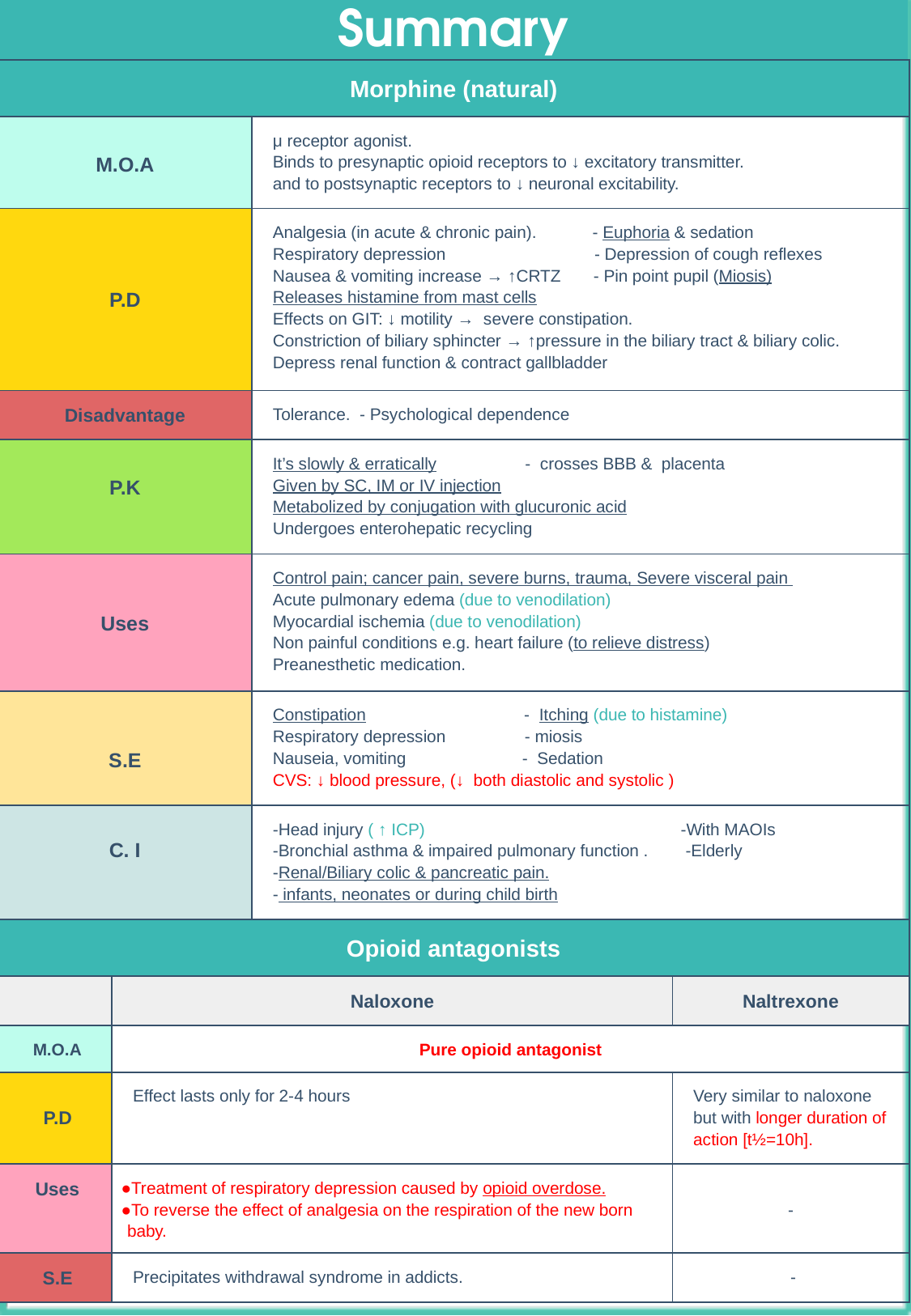

Summary
| Morphine (natural) |  |  |  |
| --- | --- | --- | --- |
| M.O.A |  | μ receptor agonist. Binds to presynaptic opioid receptors to ↓ excitatory transmitter. and to postsynaptic receptors to ↓ neuronal excitability. |  |
| P.D |  | Analgesia (in acute & chronic pain). - Euphoria & sedation Respiratory depression - Depression of cough reflexes Nausea & vomiting increase → ↑CRTZ - Pin point pupil (Miosis) Releases histamine from mast cells Effects on GIT: ↓ motility → severe constipation. Constriction of biliary sphincter → ↑pressure in the biliary tract & biliary colic. Depress renal function & contract gallbladder |  |
| Disadvantage |  | Tolerance. - Psychological dependence |  |
| P.K |  | It’s slowly & erratically - crosses BBB & placenta Given by SC, IM or IV injection Metabolized by conjugation with glucuronic acid Undergoes enterohepatic recycling |  |
| Uses |  | Control pain; cancer pain, severe burns, trauma, Severe visceral pain Acute pulmonary edema (due to venodilation) Myocardial ischemia (due to venodilation) Non painful conditions e.g. heart failure (to relieve distress) Preanesthetic medication. |  |
| S.E |  | Constipation - Itching (due to histamine) Respiratory depression - miosis Nauseia, vomiting - Sedation CVS: ↓ blood pressure, (↓ both diastolic and systolic ) |  |
| C. I |  | -Head injury ( ↑ ICP) -With MAOIs -Bronchial asthma & impaired pulmonary function . -Elderly -Renal/Biliary colic & pancreatic pain. - infants, neonates or during child birth |  |
| Opioid antagonists |  |  |  |
|  | Naloxone |  | Naltrexone |
| M.O.A | Pure opioid antagonist |  |  |
| P.D | Effect lasts only for 2-4 hours |  | Very similar to naloxone but with longer duration of action [t½=10h]. |
| Uses | Treatment of respiratory depression caused by opioid overdose. To reverse the effect of analgesia on the respiration of the new born baby. |  | - |
| S.E | Precipitates withdrawal syndrome in addicts. |  | - |